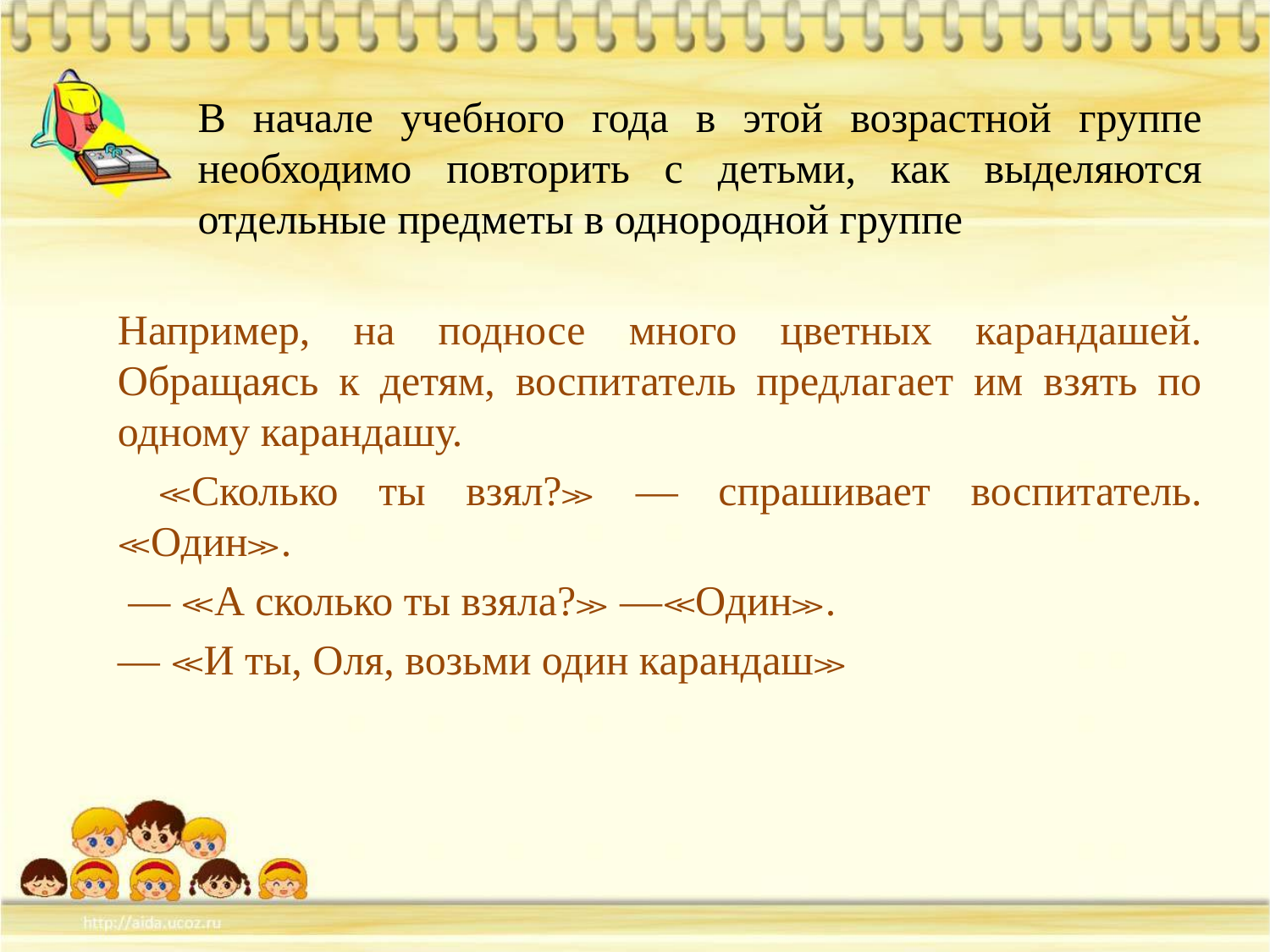

# В начале учебного года в этой возрастной группе необходимо повторить с детьми, как выделяются отдельные предметы в однородной группе
Например, на подносе много цветных карандашей. Обращаясь к детям, воспитатель предлагает им взять по одному карандашу.
 ≪Сколько ты взял?≫ — спрашивает воспитатель. ≪Один≫.
 — ≪А сколько ты взяла?≫ —≪Один≫.
— ≪И ты, Оля, возьми один карандаш≫